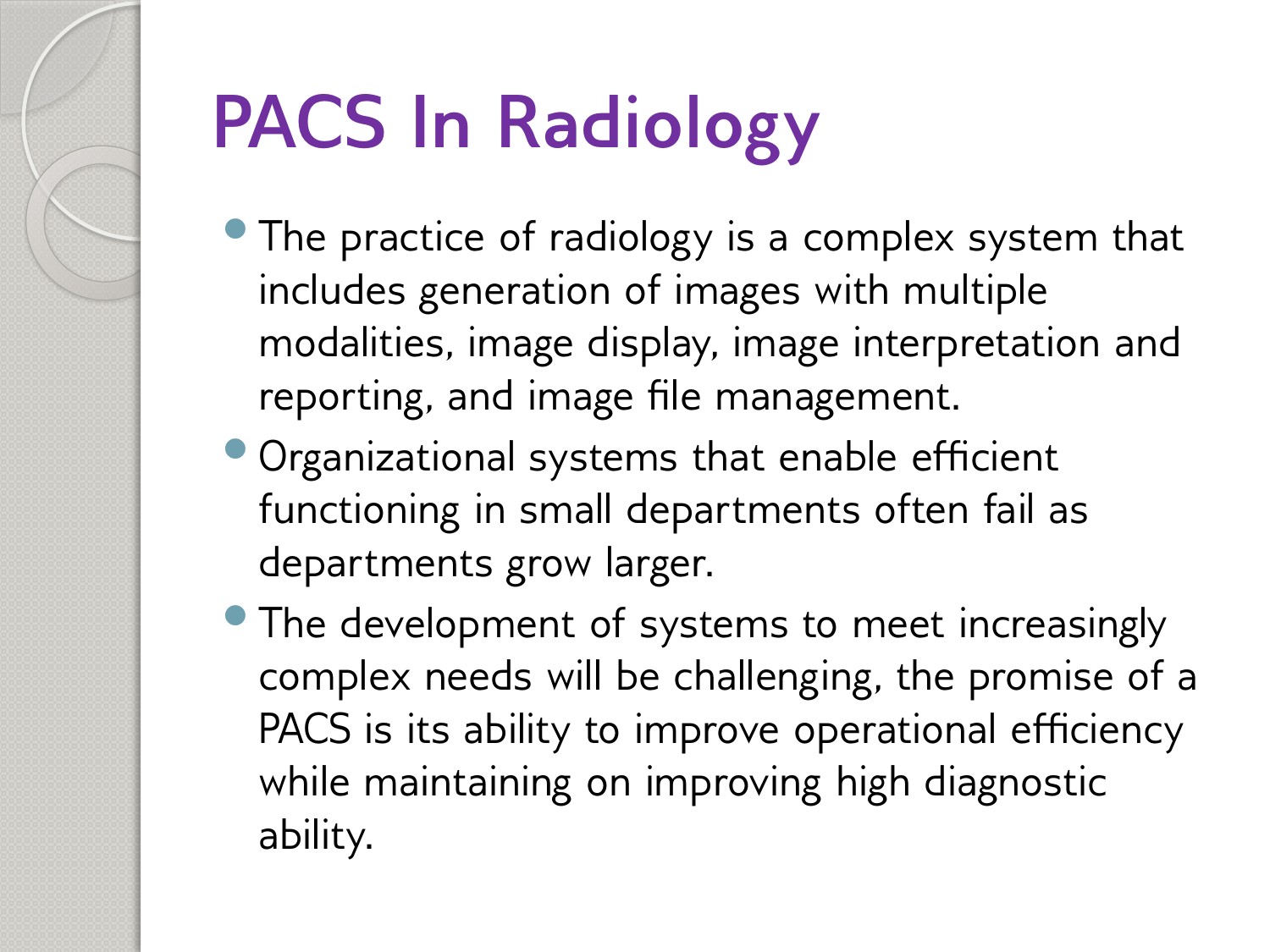

# PACS In Radiology
The practice of radiology is a complex system that includes generation of images with multiple modalities, image display, image interpretation and reporting, and image file management.
Organizational systems that enable efficient functioning in small departments often fail as departments grow larger.
The development of systems to meet increasingly complex needs will be challenging, the promise of a PACS is its ability to improve operational efficiency while maintaining on improving high diagnostic ability.